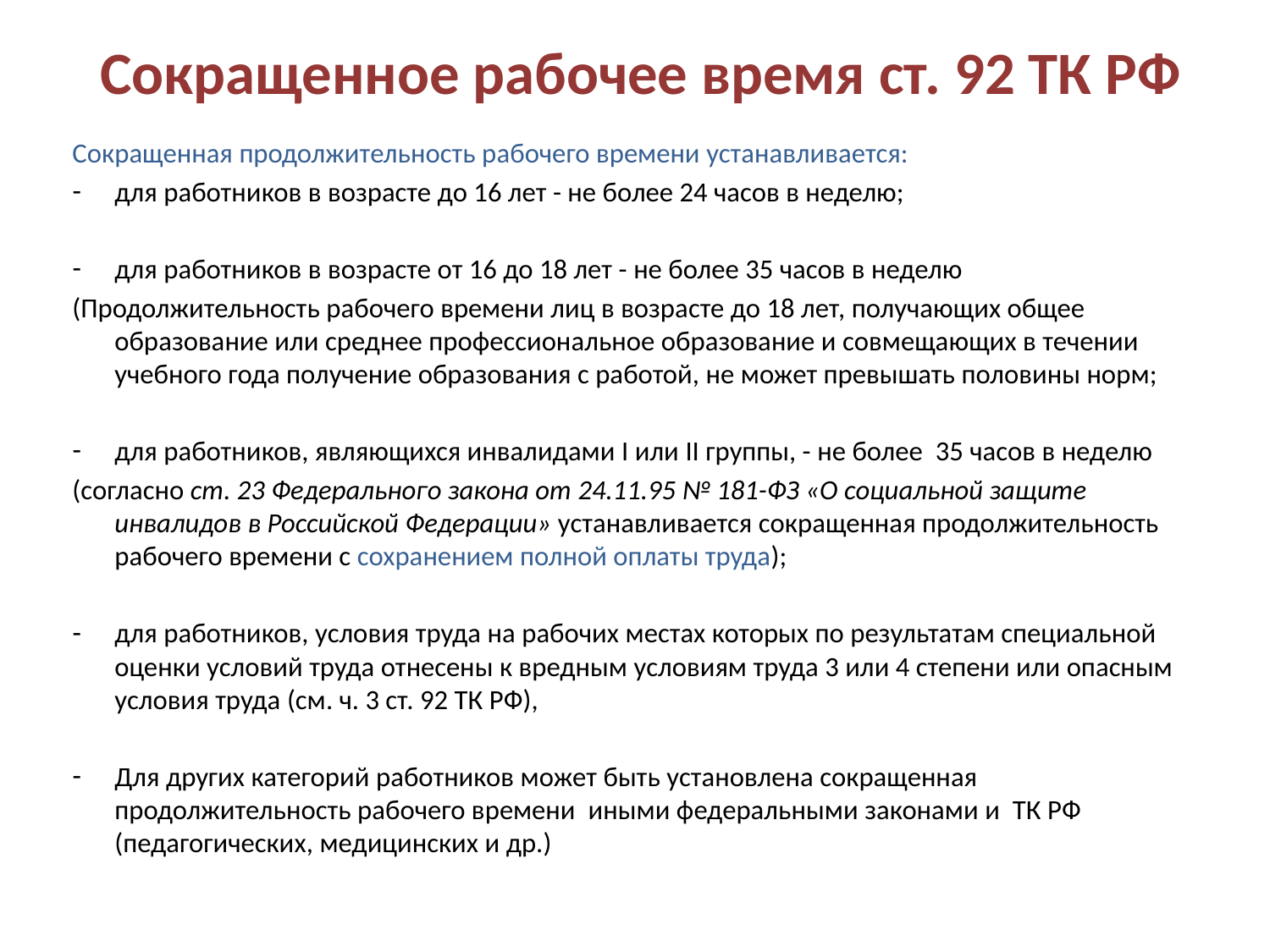

# Сокращенное рабочее время ст. 92 ТК РФ
Сокращенная продолжительность рабочего времени устанавливается:
для работников в возрасте до 16 лет - не более 24 часов в неделю;

для работников в возрасте от 16 до 18 лет - не более 35 часов в неделю
(Продолжительность рабочего времени лиц в возрасте до 18 лет, получающих общее образование или среднее профессиональное образование и совмещающих в течении учебного года получение образования с работой, не может превышать половины норм;

для работников, являющихся инвалидами I или II группы, - не более  35 часов в неделю
(согласно ст. 23 Федерального закона от 24.11.95 № 181-ФЗ «О социальной защите инвалидов в Российской Федерации» устанавливается сокращенная продолжительность рабочего времени с сохранением полной оплаты труда);

для работников, условия труда на рабочих местах которых по результатам специальной оценки условий труда отнесены к вредным условиям труда 3 или 4 степени или опасным условия труда (см. ч. 3 ст. 92 ТК РФ),

Для других категорий работников может быть установлена сокращенная продолжительность рабочего времени  иными федеральными законами и  ТК РФ (педагогических, медицинских и др.)